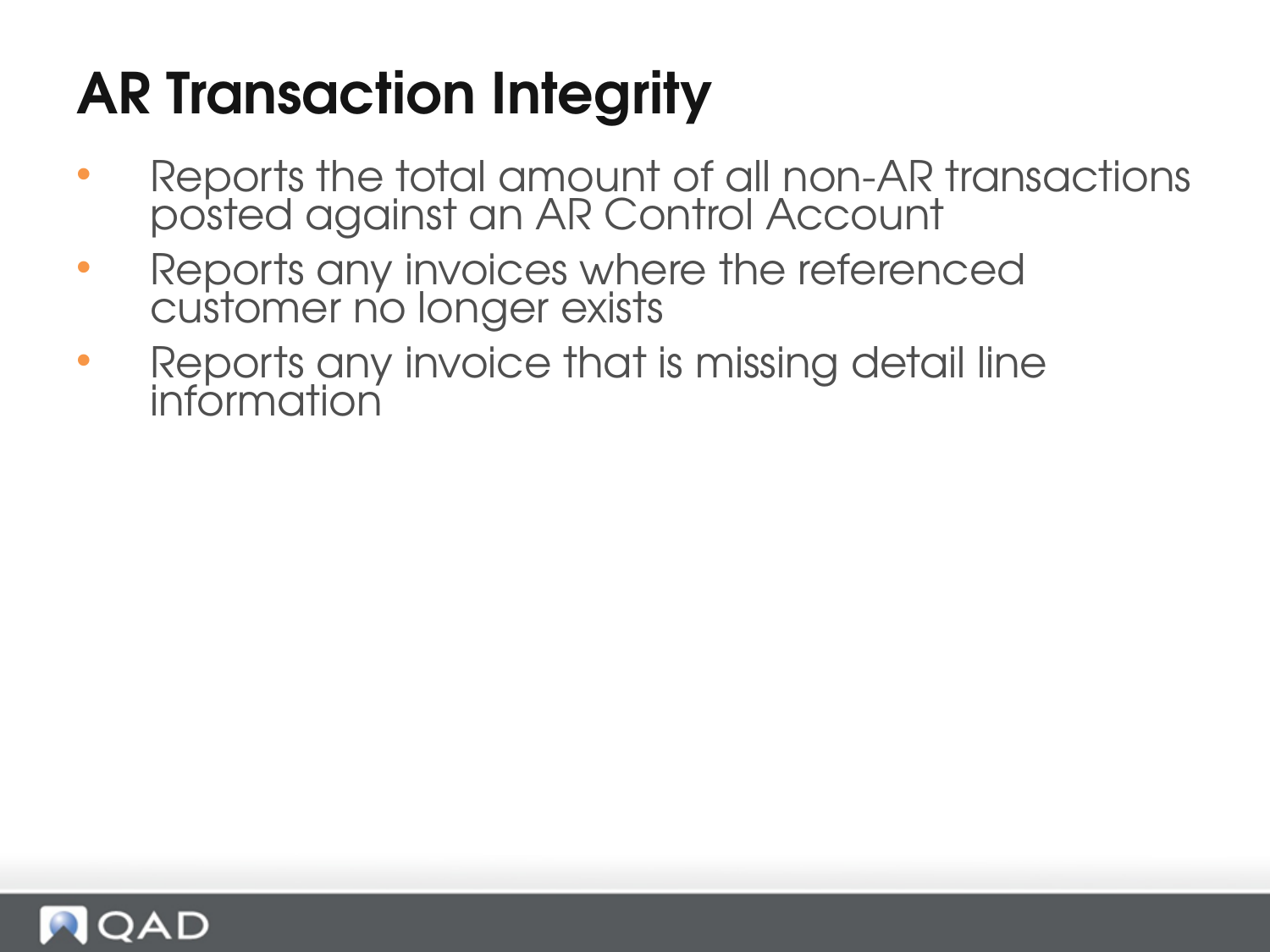

# AR Transaction Integrity
Reports the total amount of all non-AR transactions posted against an AR Control Account
Reports any invoices where the referenced customer no longer exists
Reports any invoice that is missing detail line information